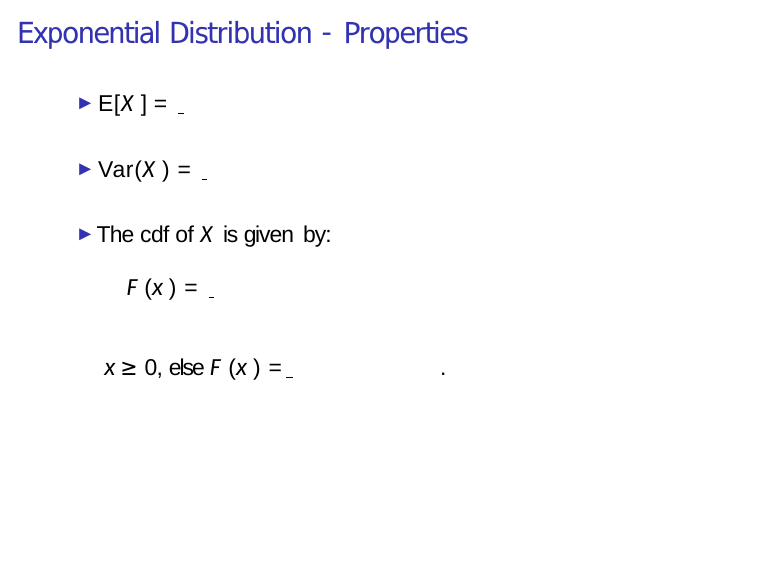

# Exponential Distribution - Properties
►  E[X ] =
►  Var(X ) =
► The cdf of X is given by:
F (x ) =

x ≥ 0, else F (x ) = 	.